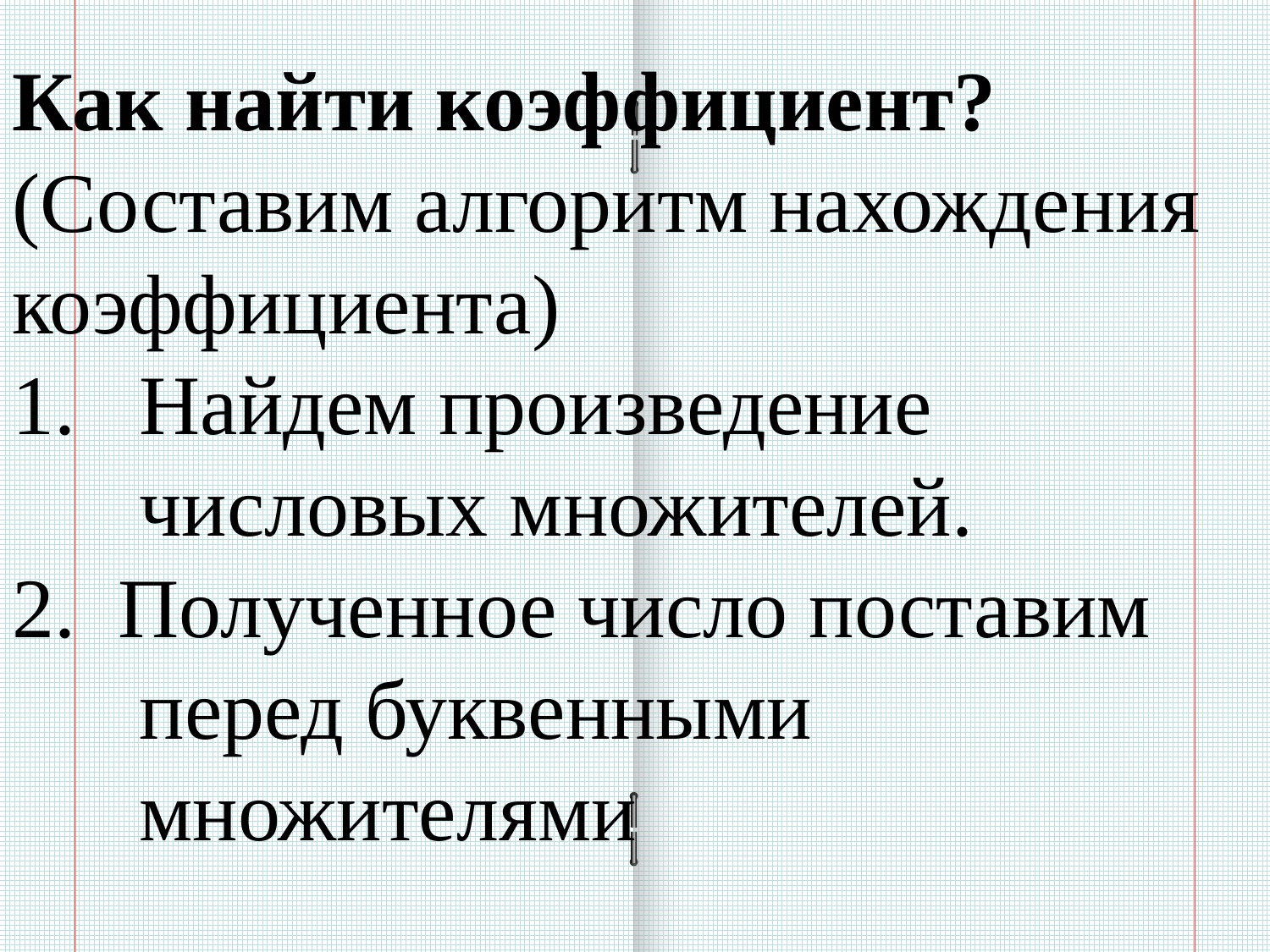

Как найти коэффициент? (Составим алгоритм нахождения коэффициента)
Найдем произведение числовых множителей.
2.  Полученное число поставим перед буквенными множителями